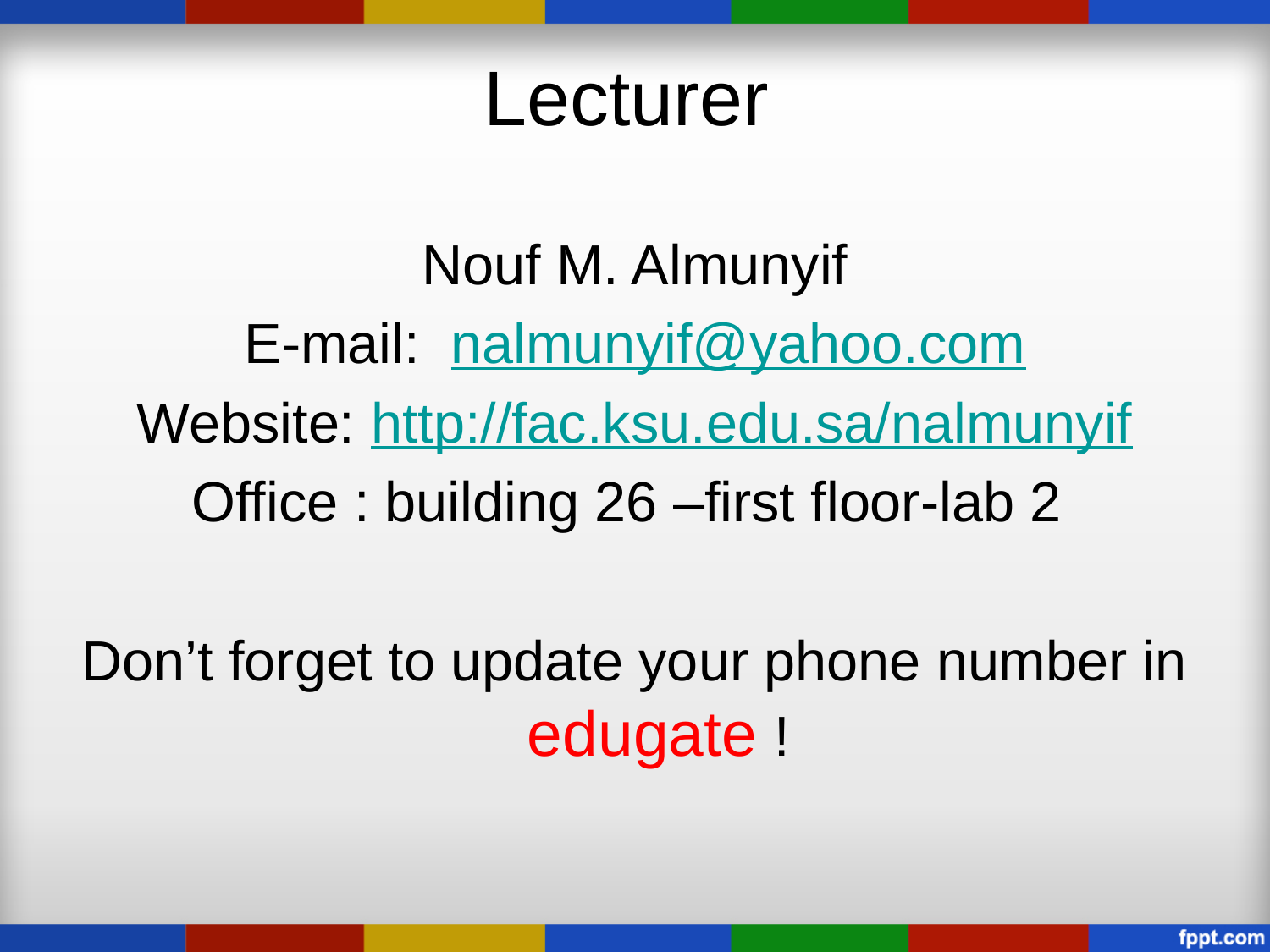

# Lecturer
Nouf M. Almunyif
E-mail:  nalmunyif@yahoo.com
Website: http://fac.ksu.edu.sa/nalmunyif
Office : building 26 –first floor-lab 2

Don’t forget to update your phone number in edugate !